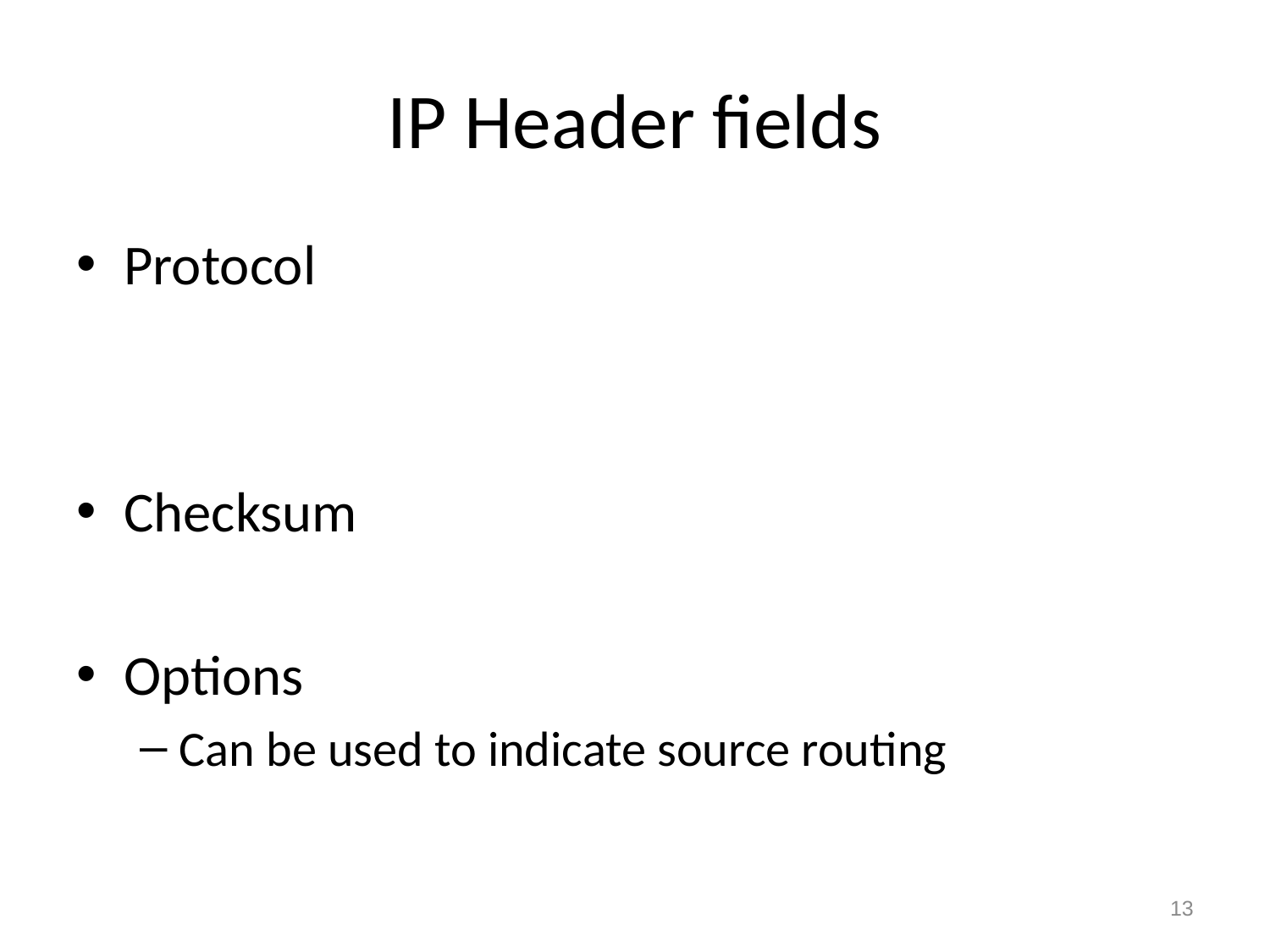

# IP Header fields
Protocol

Checksum

Options
Can be used to indicate source routing
13